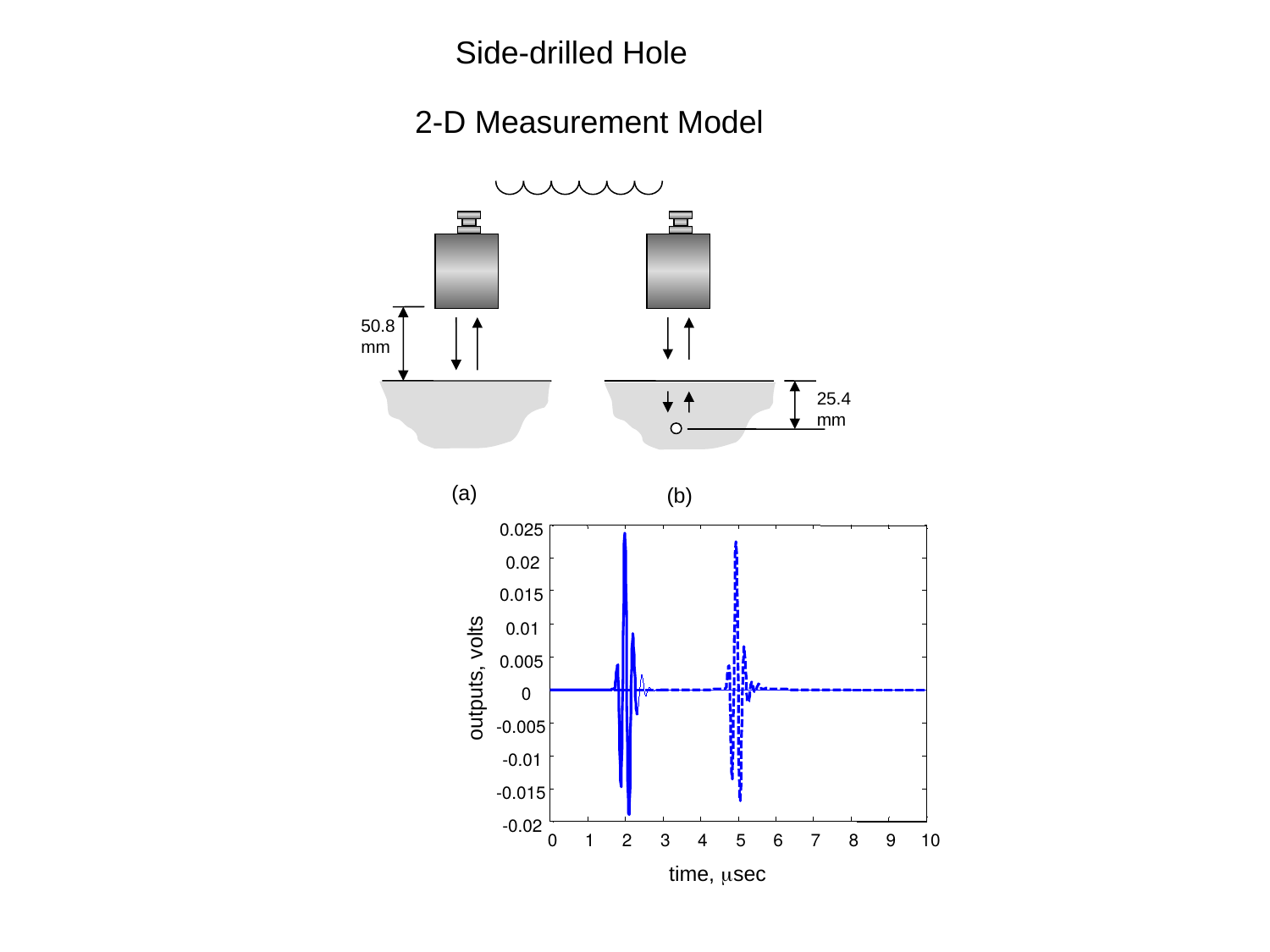

Side-drilled Hole
2-D Measurement Model

  50.8
  mm

25.4
mm

(a)
(b)
0.025

0.02

0.015

0.01

0.005

outputs, volts

0

-0.005

-0.01

-0.015

-0.02

0
1
2
3
4
5
6
7
8
9
10
time, μsec